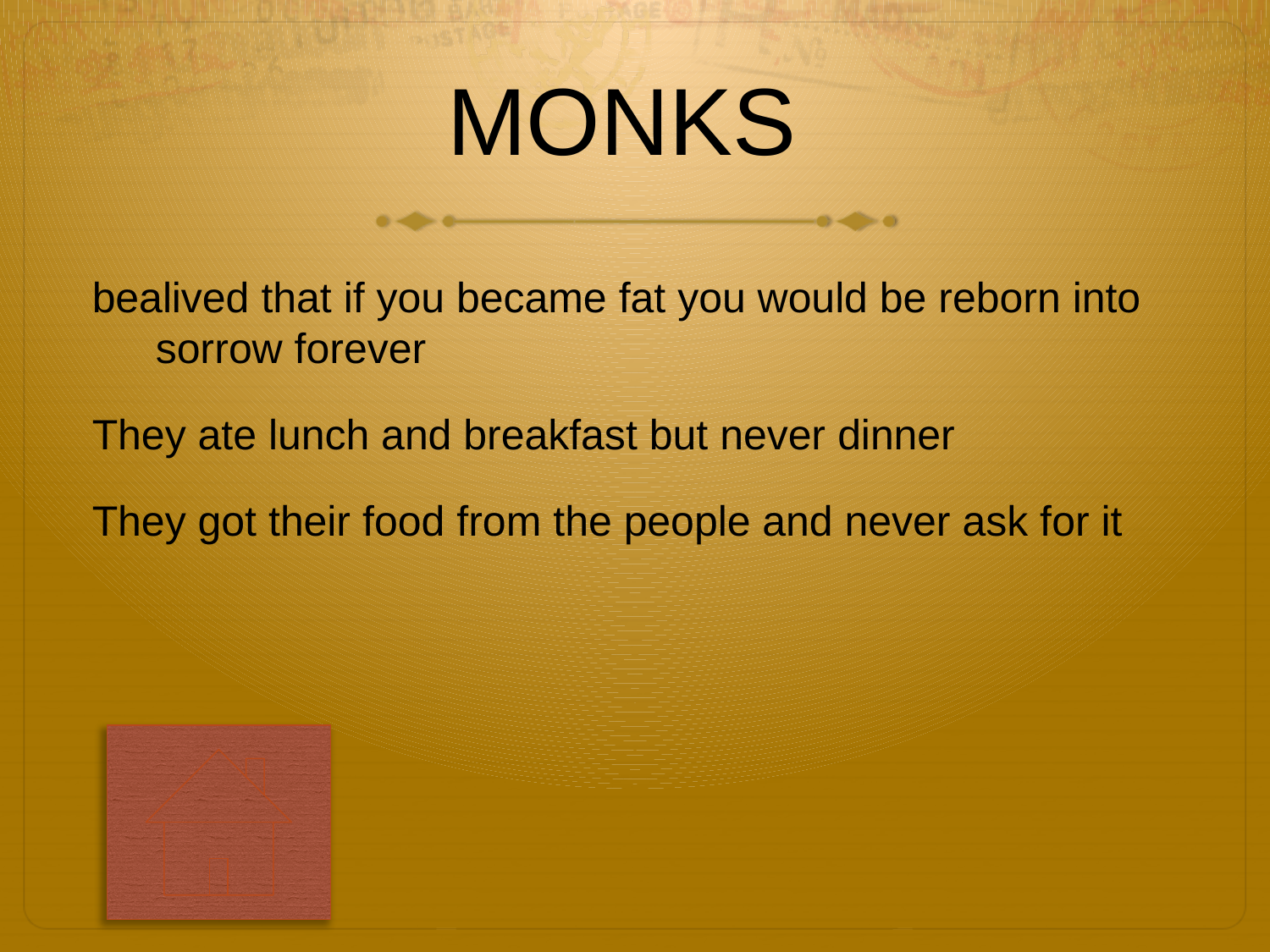

# MONKS
bealived that if you became fat you would be reborn into sorrow forever
They ate lunch and breakfast but never dinner
They got their food from the people and never ask for it